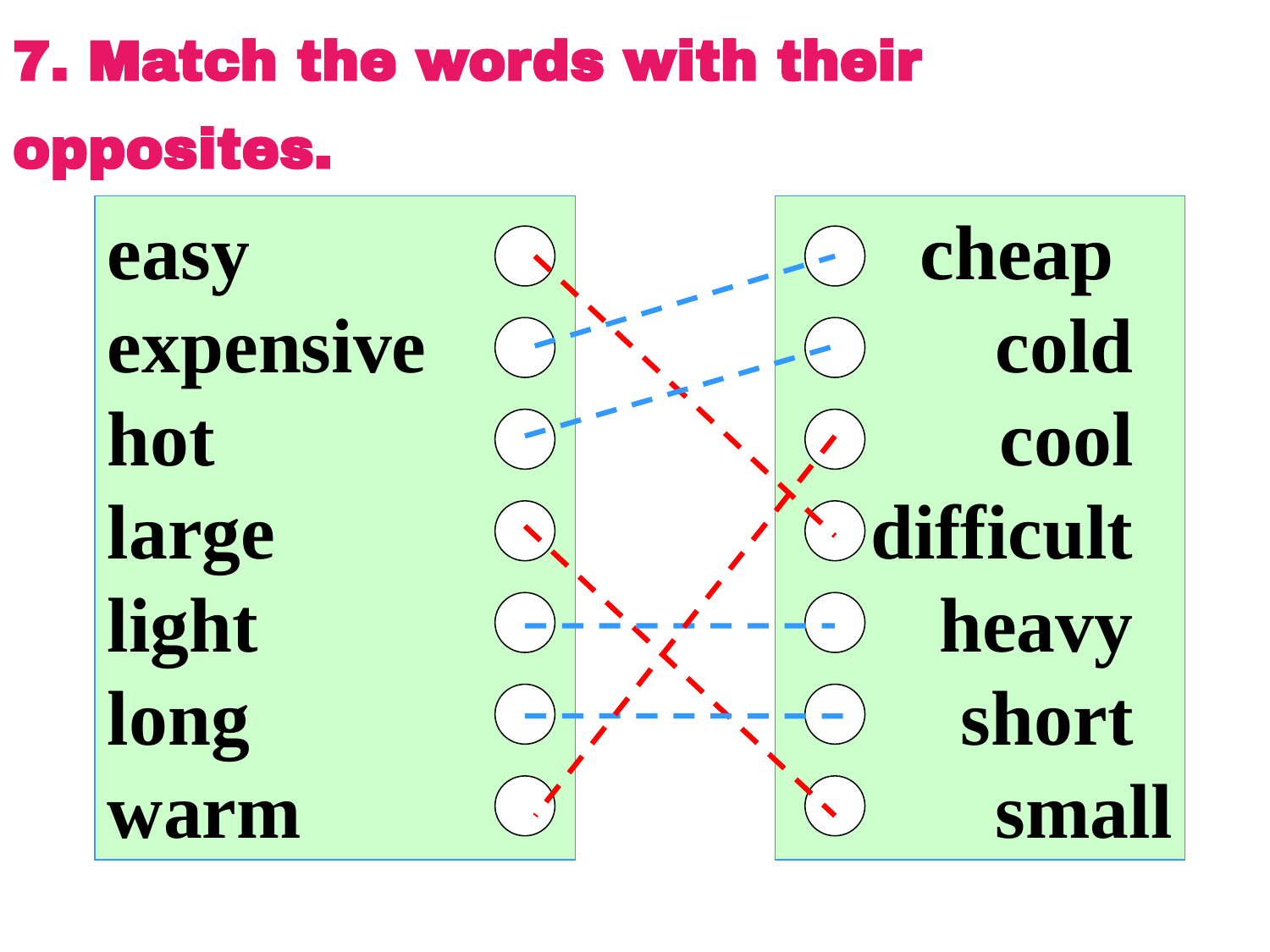

7. Match the words with their opposites.
easy
expensive
hot
large
light
long
warm

cheap
cold
cool
difficult
heavy
short
small